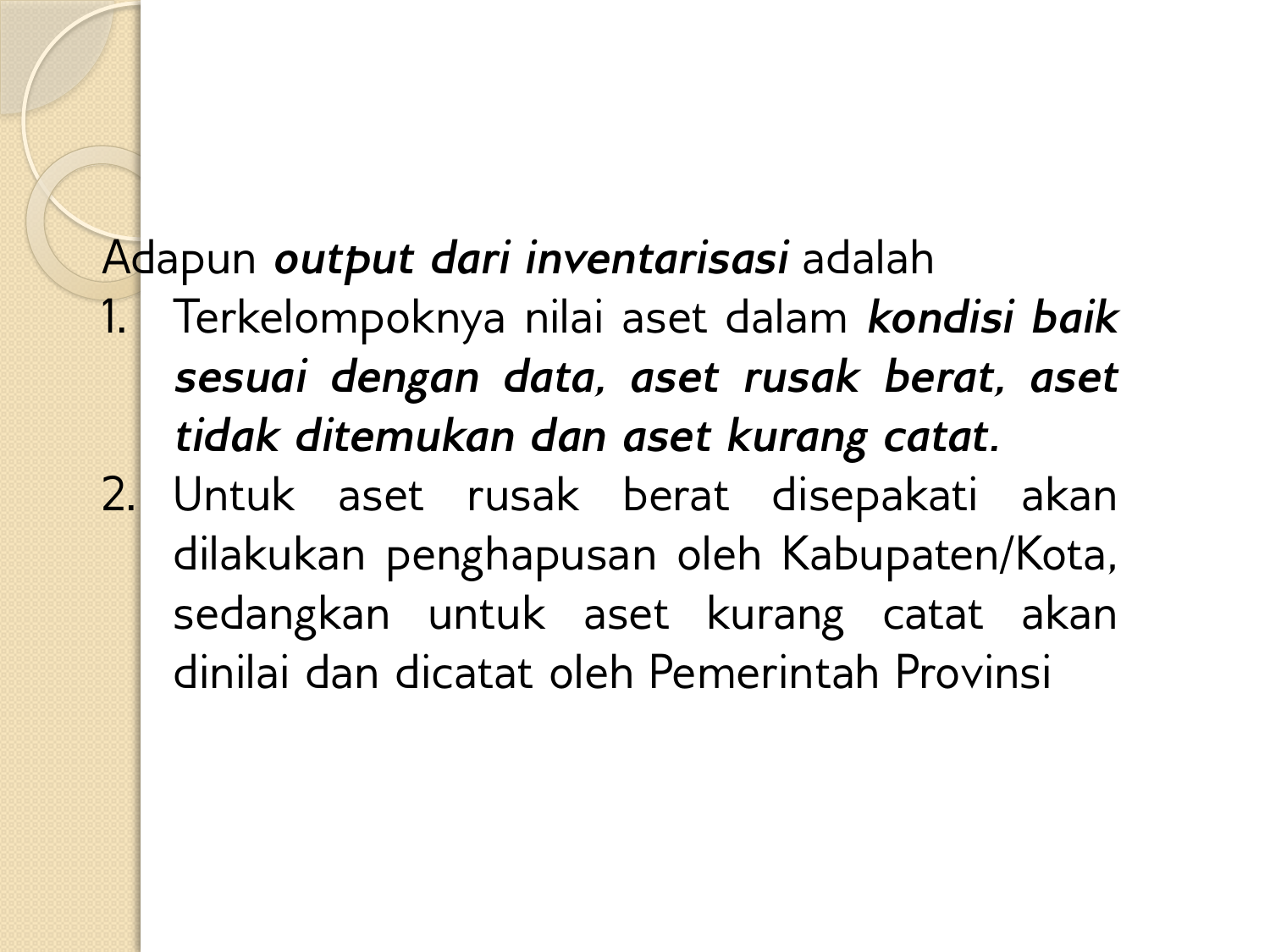

Adapun output dari inventarisasi adalah
Terkelompoknya nilai aset dalam kondisi baik sesuai dengan data, aset rusak berat, aset tidak ditemukan dan aset kurang catat.
Untuk aset rusak berat disepakati akan dilakukan penghapusan oleh Kabupaten/Kota, sedangkan untuk aset kurang catat akan dinilai dan dicatat oleh Pemerintah Provinsi